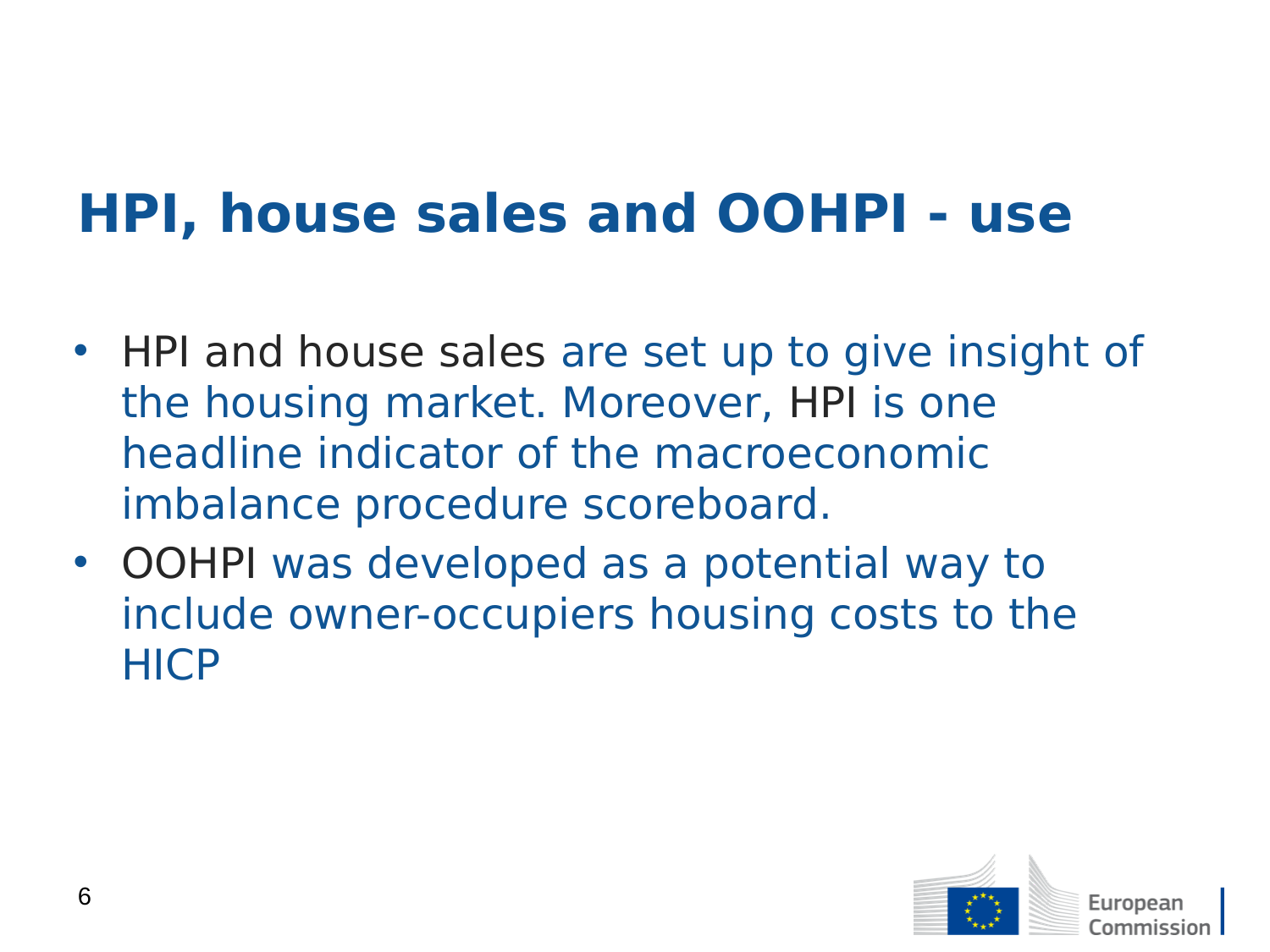

# HPI, house sales and OOHPI - use
HPI and house sales are set up to give insight of the housing market. Moreover, HPI is one headline indicator of the macroeconomic imbalance procedure scoreboard.
OOHPI was developed as a potential way to include owner-occupiers housing costs to the HICP

6